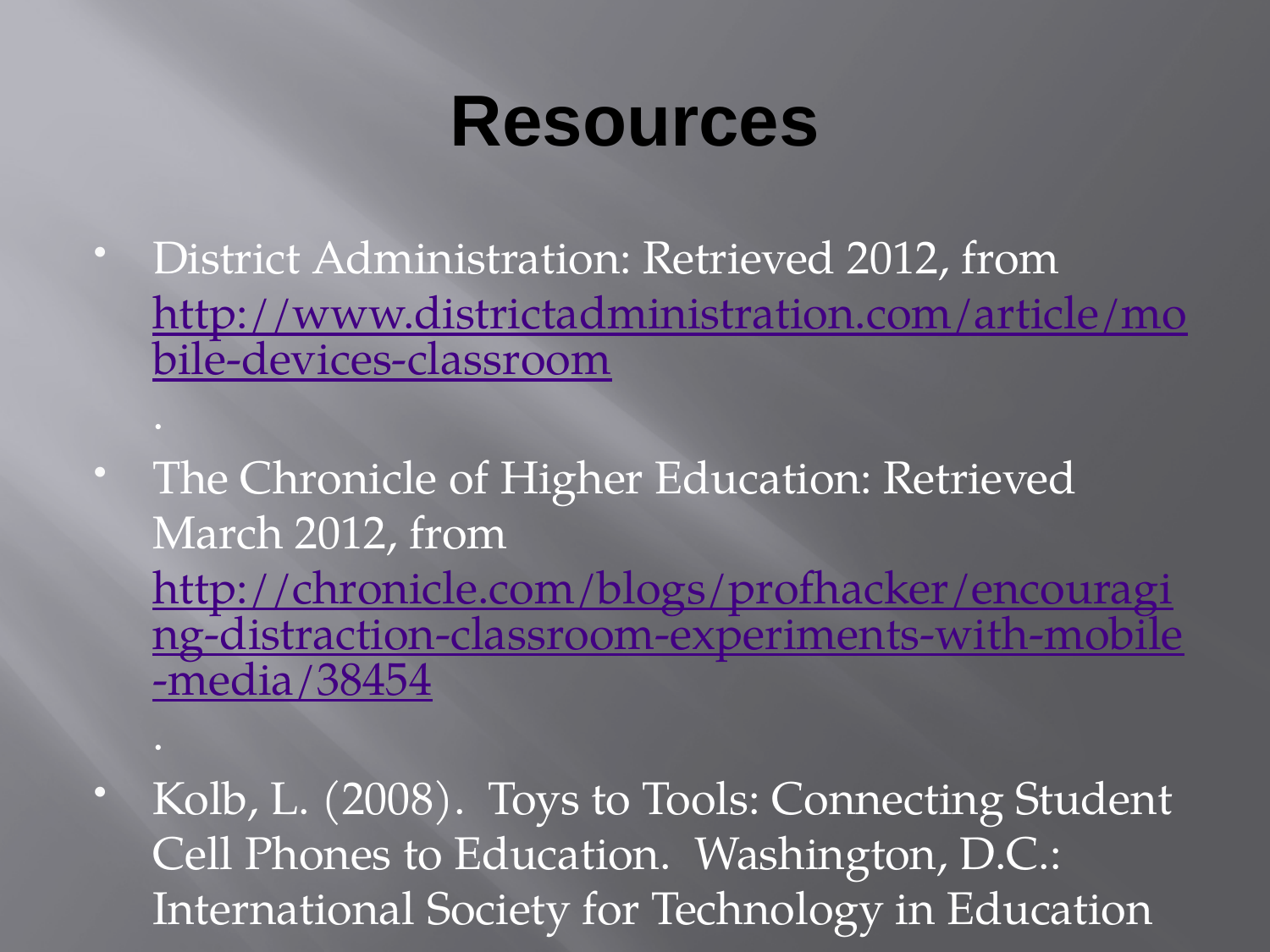

# Resources
District Administration: Retrieved 2012, from http://www.districtadministration.com/article/mobile-devices-classroom.
The Chronicle of Higher Education: Retrieved March 2012, from http://chronicle.com/blogs/profhacker/encouraging-distraction-classroom-experiments-with-mobile-media/38454.
Kolb, L. (2008).  Toys to Tools: Connecting Student Cell Phones to Education.  Washington, D.C.: International Society for Technology in Education
http://cellphonesintheclass.wikispaces.com